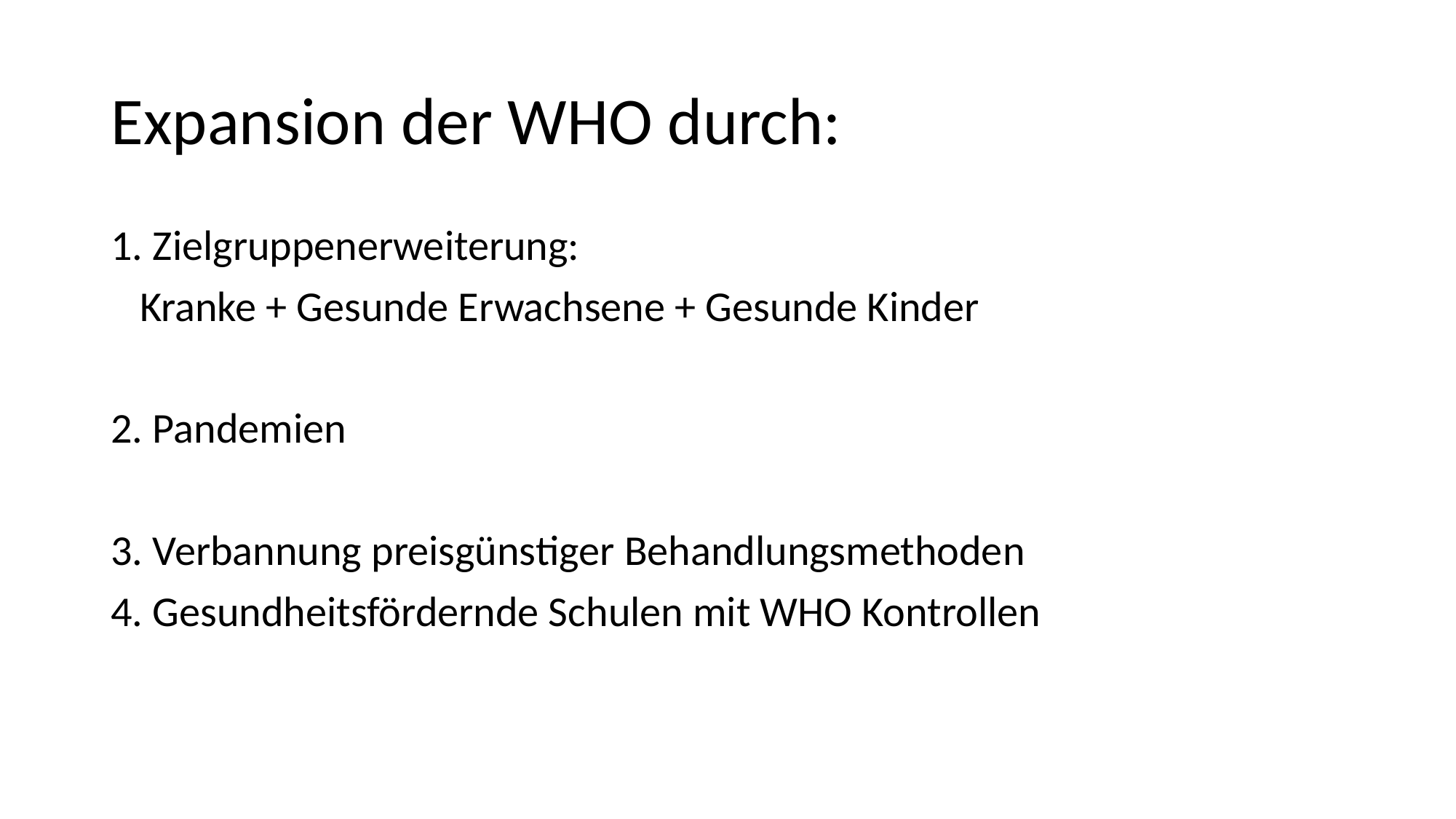

# Expansion der WHO durch:
1. Zielgruppenerweiterung:
   Kranke + Gesunde Erwachsene + Gesunde Kinder

2. Pandemien

3. Verbannung preisgünstiger Behandlungsmethoden
4. Gesundheitsfördernde Schulen mit WHO Kontrollen